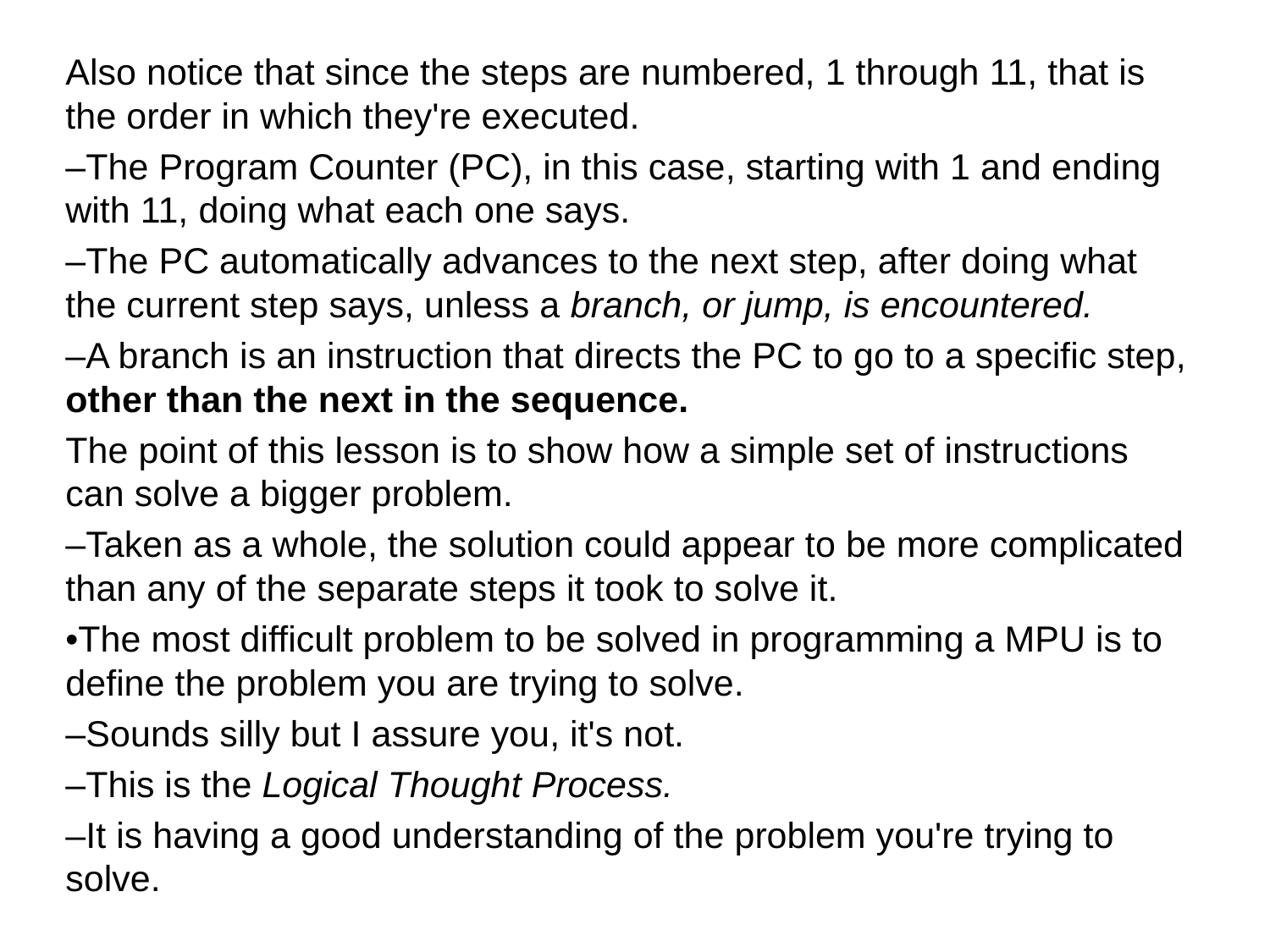

Also notice that since the steps are numbered, 1 through 11, that is the order in which they're executed.
–The Program Counter (PC), in this case, starting with 1 and ending with 11, doing what each one says.
–The PC automatically advances to the next step, after doing what the current step says, unless a branch, or jump, is encountered.
–A branch is an instruction that directs the PC to go to a specific step, other than the next in the sequence.
The point of this lesson is to show how a simple set of instructions can solve a bigger problem.
–Taken as a whole, the solution could appear to be more complicated than any of the separate steps it took to solve it.
•The most difficult problem to be solved in programming a MPU is to define the problem you are trying to solve.
–Sounds silly but I assure you, it's not.
–This is the Logical Thought Process.
–It is having a good understanding of the problem you're trying to solve.